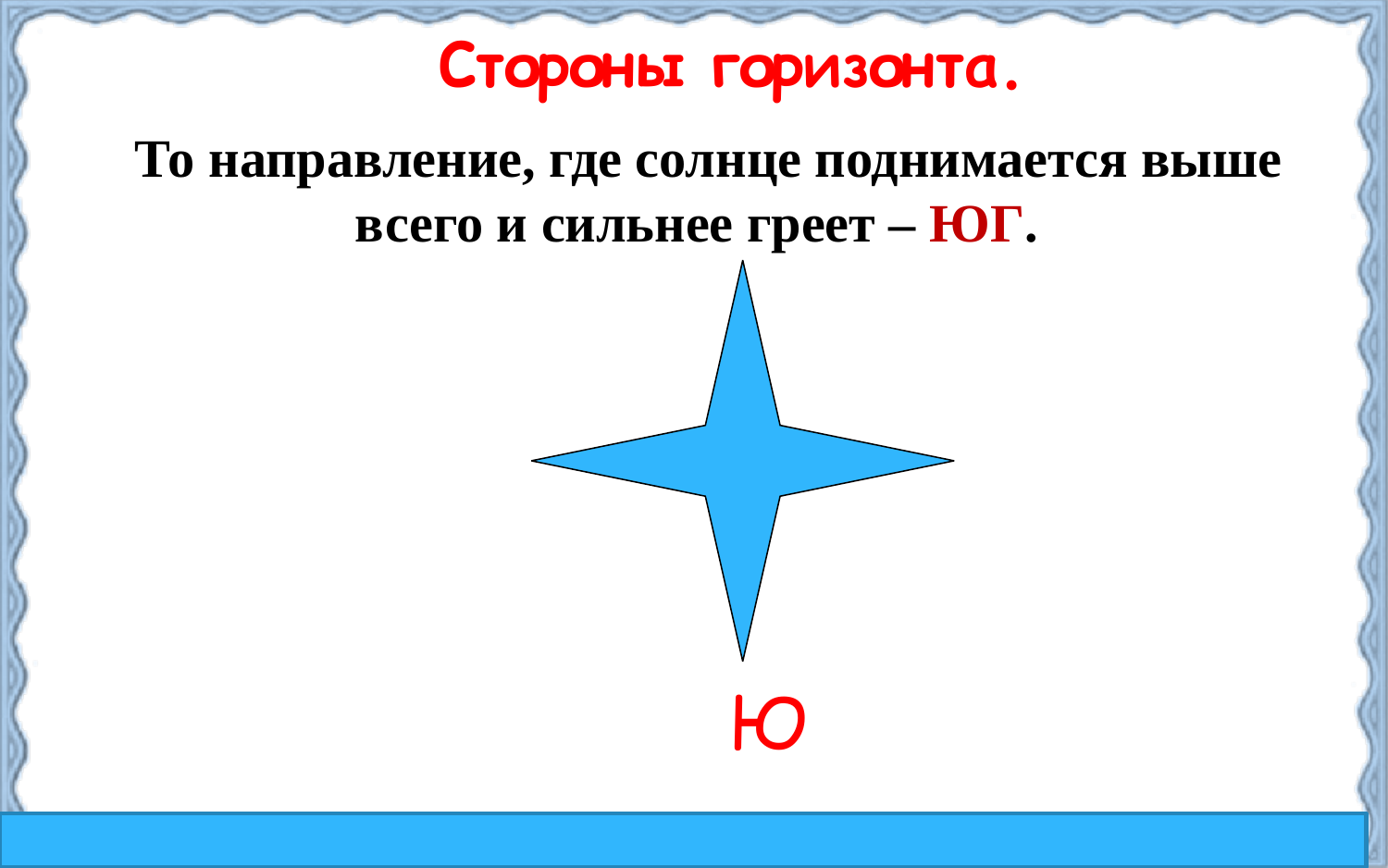

# Стороны горизонта.
	 То направление, где солнце поднимается выше всего и сильнее греет – ЮГ.

Ю